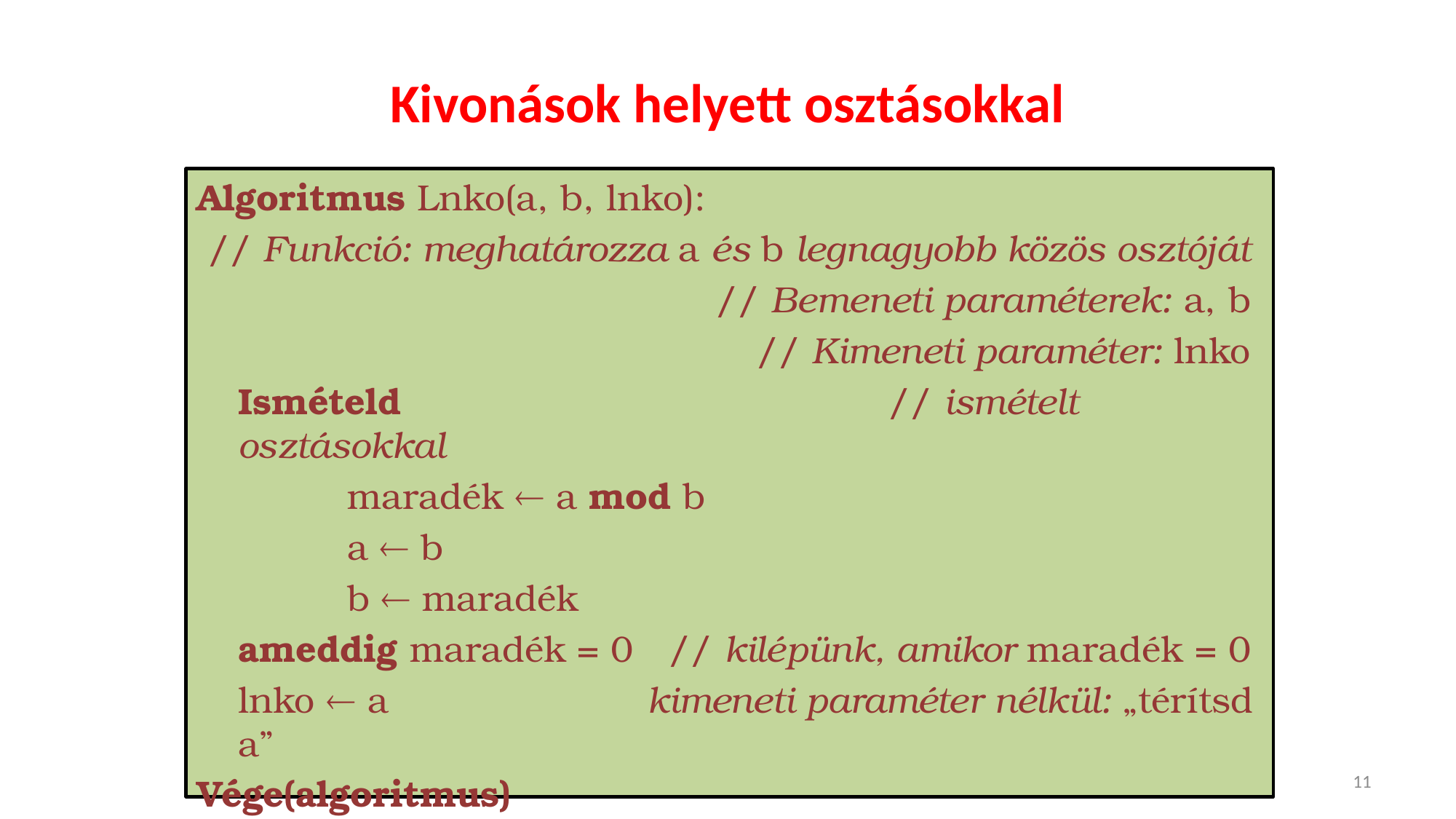

# Kivonások helyett osztásokkal
Algoritmus Lnko(a, b, lnko):
// Funkció: meghatározza a és b legnagyobb közös osztóját
// Bemeneti paraméterek: a, b
// Kimeneti paraméter: lnko
	Ismételd	 	 		         // ismételt osztásokkal
		maradék ← a mod b
		a ← b
		b ← maradék
	ameddig maradék = 0   // kilépünk, amikor maradék = 0
	lnko ← a 		       kimeneti paraméter nélkül: „térítsd a”
Vége(algoritmus)

11